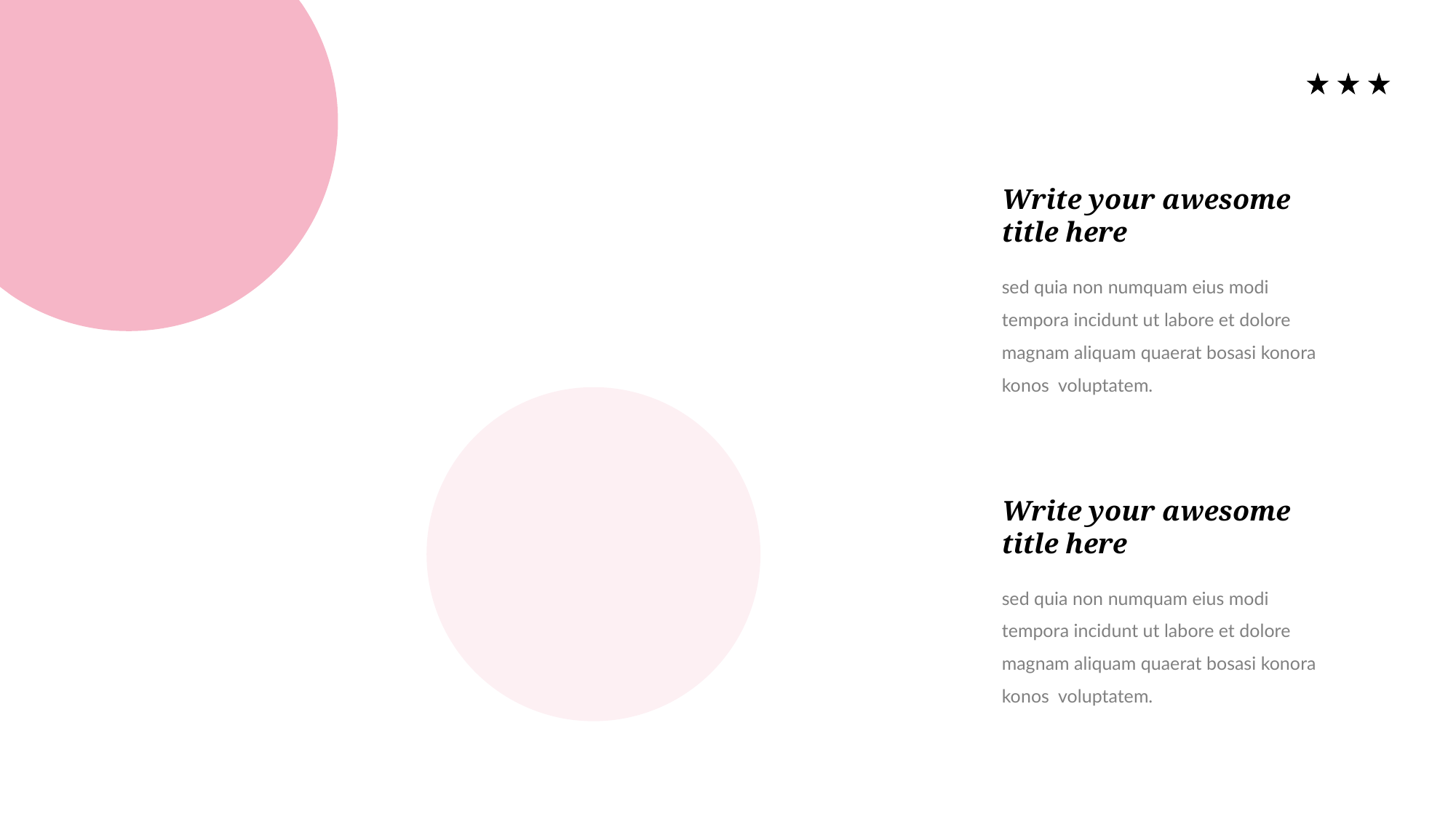

Write your awesome title here
sed quia non numquam eius modi tempora incidunt ut labore et dolore magnam aliquam quaerat bosasi konora konos  voluptatem.

Write your awesome title here
sed quia non numquam eius modi tempora incidunt ut labore et dolore magnam aliquam quaerat bosasi konora konos  voluptatem.